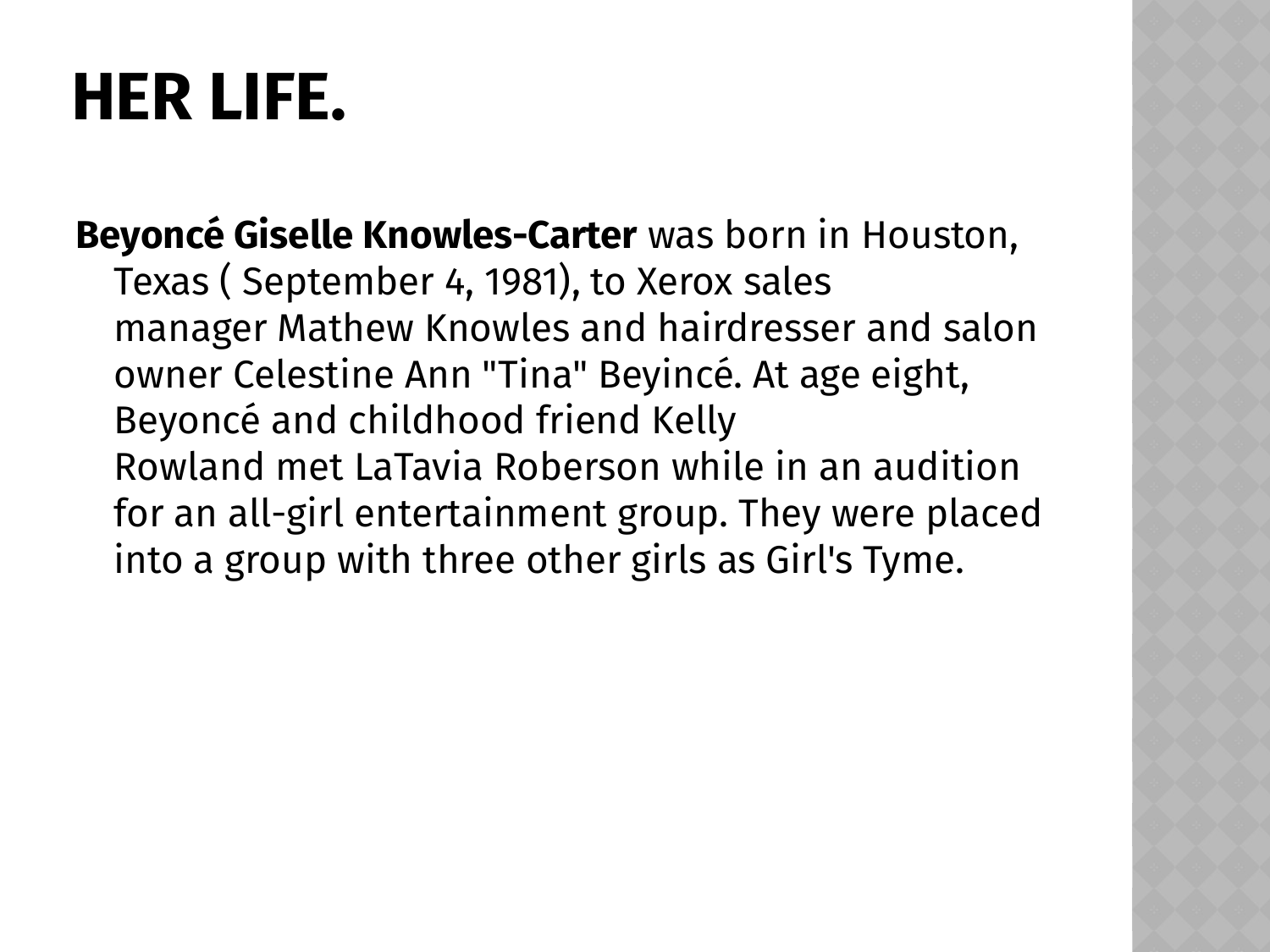

# Her life.

Beyoncé Giselle Knowles-Carter was born in Houston, Texas ( September 4, 1981), to Xerox sales manager Mathew Knowles and hairdresser and salon owner Celestine Ann "Tina" Beyincé. At age eight, Beyoncé and childhood friend Kelly Rowland met LaTavia Roberson while in an audition for an all-girl entertainment group. They were placed into a group with three other girls as Girl's Tyme.